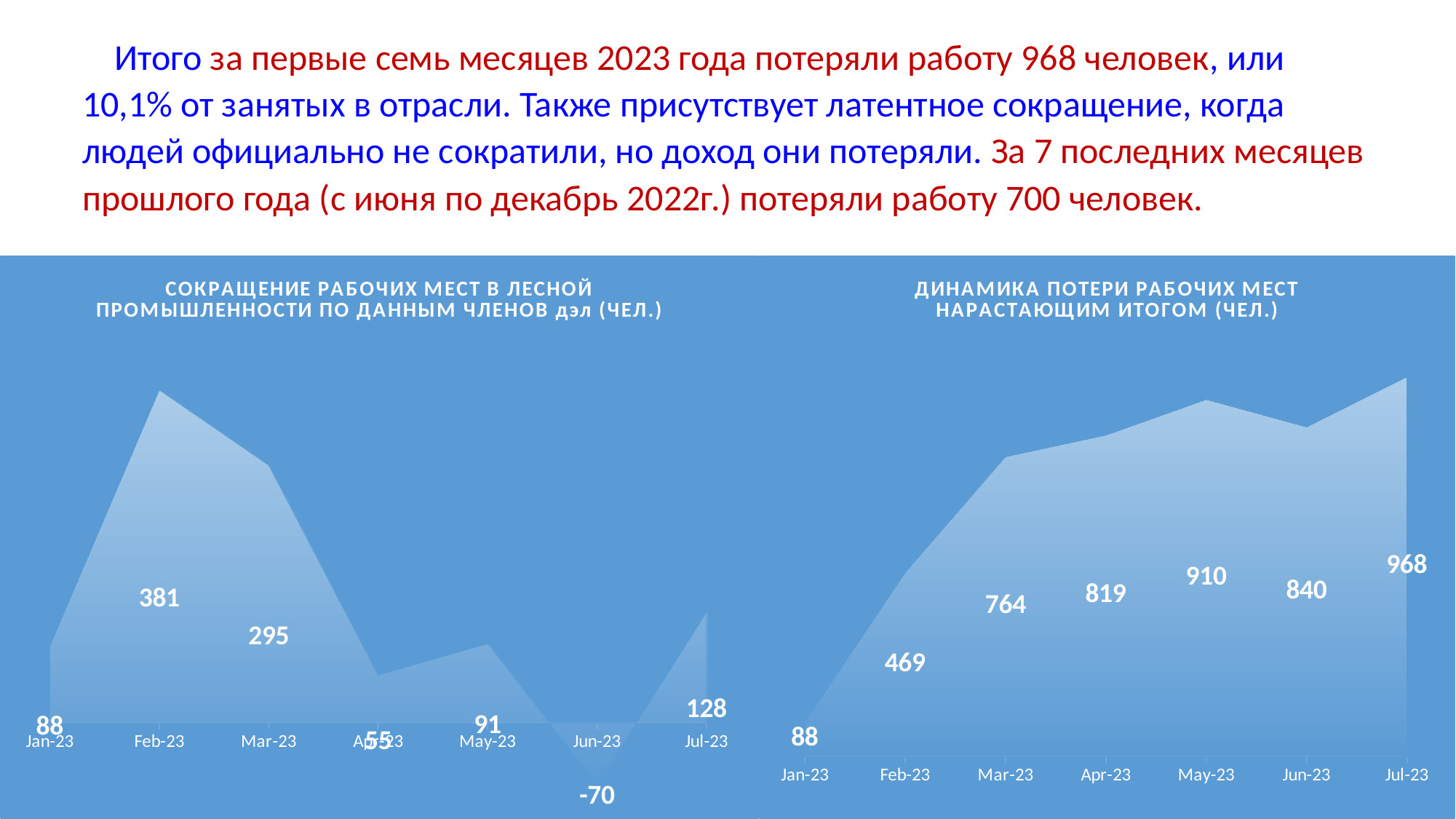

Итого за первые семь месяцев 2023 года потеряли работу 968 человек, или 10,1% от занятых в отрасли. Также присутствует латентное сокращение, когда людей официально не сократили, но доход они потеряли. За 7 последних месяцев прошлого года (с июня по декабрь 2022г.) потеряли работу 700 человек.

### Chart: СОКРАЩЕНИЕ РАБОЧИХ МЕСТ В ЛЕСНОЙ ПРОМЫШЛЕННОСТИ ПО ДАННЫМ ЧЛЕНОВ дэл (ЧЕЛ.)

| Category |  |
|---|---|
| 44927 | 88.0 |
| 44958 | 381.0 |
| 44986 | 295.0 |
| 45017 | 55.0 |
| 45047 | 91.0 |
| 45078 | -70.0 |
| 45108 | 128.0 |

### Chart: ДИНАМИКА ПОТЕРИ РАБОЧИХ МЕСТ НАРАСТАЮЩИМ ИТОГОМ (ЧЕЛ.)

| Category |  |
|---|---|
| 44927 | 88.0 |
| 44958 | 469.0 |
| 44986 | 764.0 |
| 45017 | 819.0 |
| 45047 | 910.0 |
| 45078 | 840.0 |
| 45108 | 968.0 |